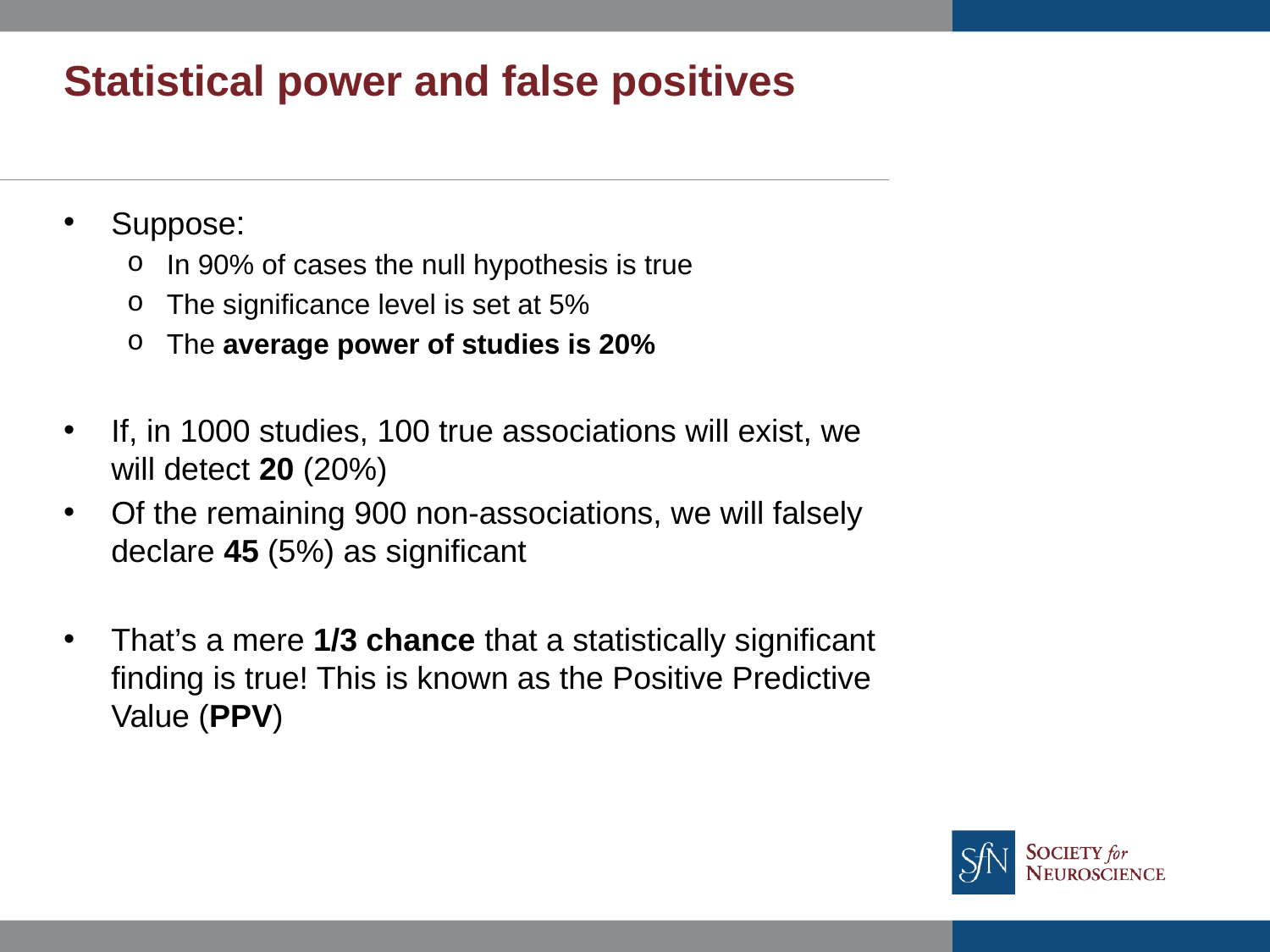

# Statistical power and false positives
Suppose:
In 90% of cases the null hypothesis is true
The significance level is set at 5%
The average power of studies is 20%

If, in 1000 studies, 100 true associations will exist, we will detect 20 (20%)
Of the remaining 900 non-associations, we will falsely declare 45 (5%) as significant

That’s a mere 1/3 chance that a statistically significant finding is true! This is known as the Positive Predictive Value (PPV)